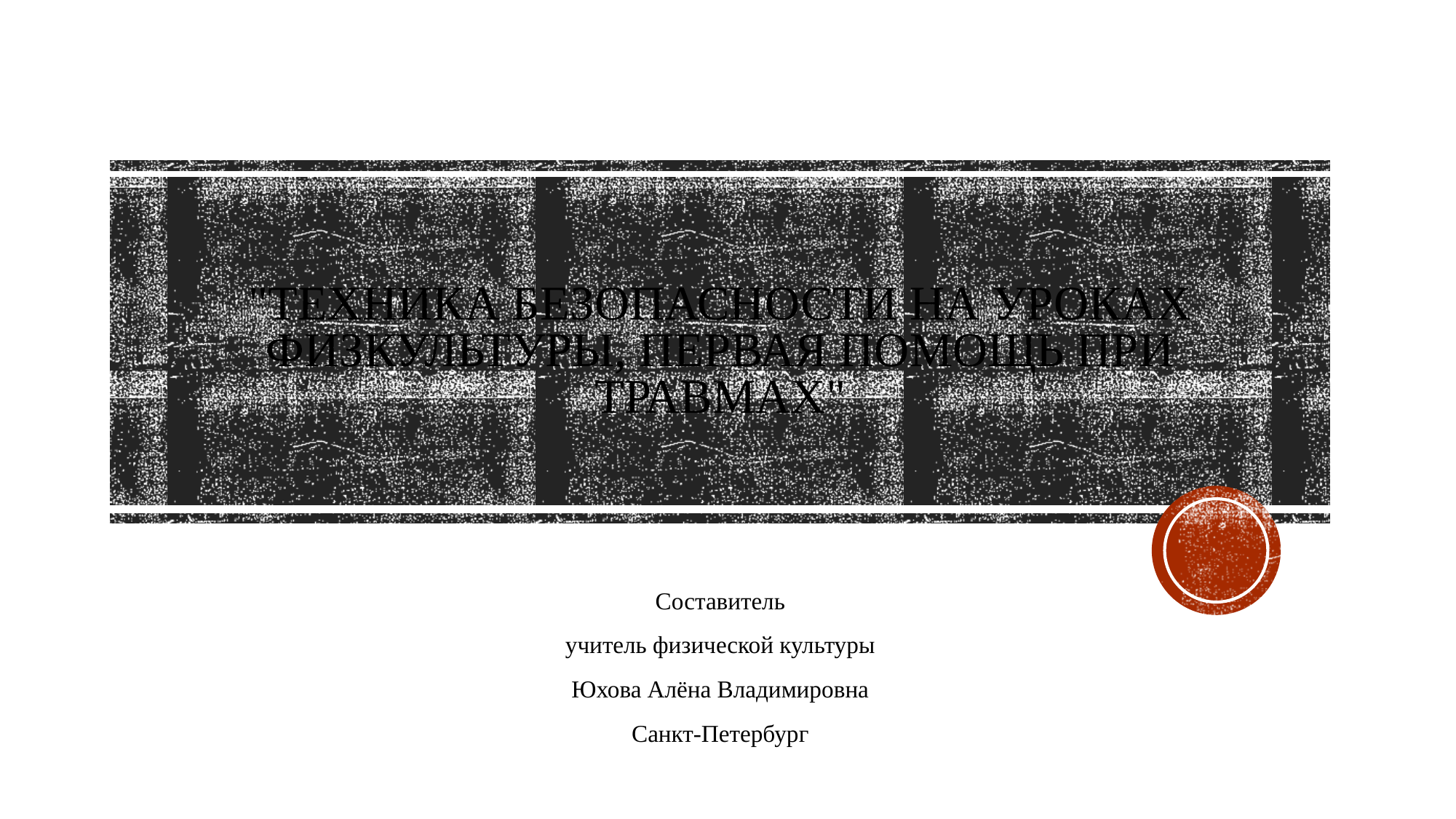

# "Техника безопасности на уроках физкультуры, первая помощь при травмах"
Составитель
учитель физической культуры
Юхова Алёна Владимировна
Санкт-Петербург